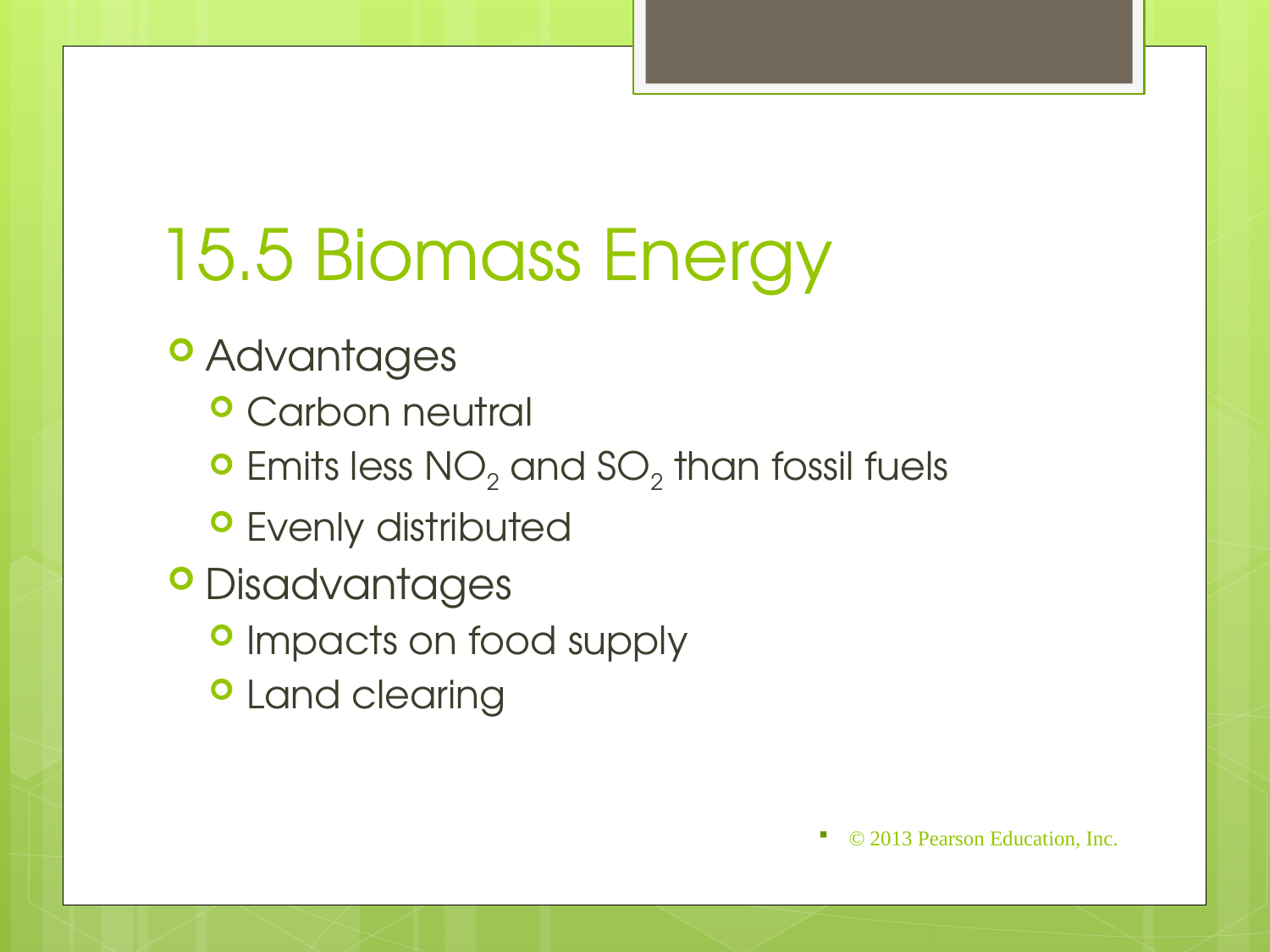

# 15.5 Biomass Energy
Advantages
Carbon neutral
Emits less NO2 and SO2 than fossil fuels
Evenly distributed
Disadvantages
Impacts on food supply
Land clearing
© 2013 Pearson Education, Inc.